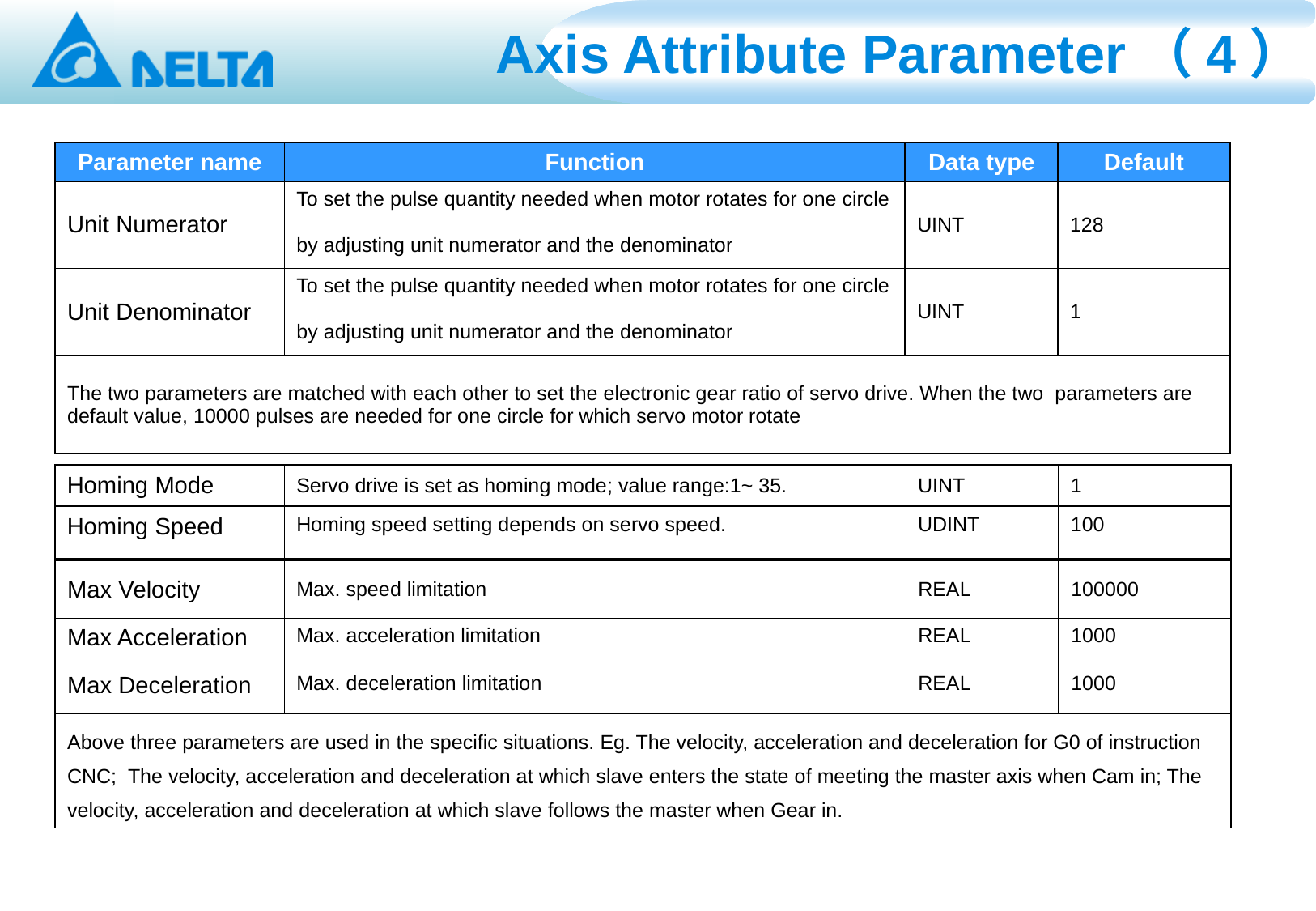

Axis Attribute Parameter（4）
| Parameter name | Function | Data type | Default |
| --- | --- | --- | --- |
| Unit Numerator | To set the pulse quantity needed when motor rotates for one circle by adjusting unit numerator and the denominator | UINT | 128 |
| Unit Denominator | To set the pulse quantity needed when motor rotates for one circle by adjusting unit numerator and the denominator | UINT | 1 |
| The two parameters are matched with each other to set the electronic gear ratio of servo drive. When the two parameters are default value, 10000 pulses are needed for one circle for which servo motor rotate |  |  |  |
| Homing Mode | Servo drive is set as homing mode; value range:1~ 35. | UINT | 1 |
| --- | --- | --- | --- |
| Homing Speed | Homing speed setting depends on servo speed. | UDINT | 100 |
| Max Velocity | Max. speed limitation | REAL | 100000 |
| --- | --- | --- | --- |
| Max Acceleration | Max. acceleration limitation | REAL | 1000 |
| Max Deceleration | Max. deceleration limitation | REAL | 1000 |
| Above three parameters are used in the specific situations. Eg. The velocity, acceleration and deceleration for G0 of instruction CNC;  The velocity, acceleration and deceleration at which slave enters the state of meeting the master axis when Cam in; The velocity, acceleration and deceleration at which slave follows the master when Gear in. |  |  |  |